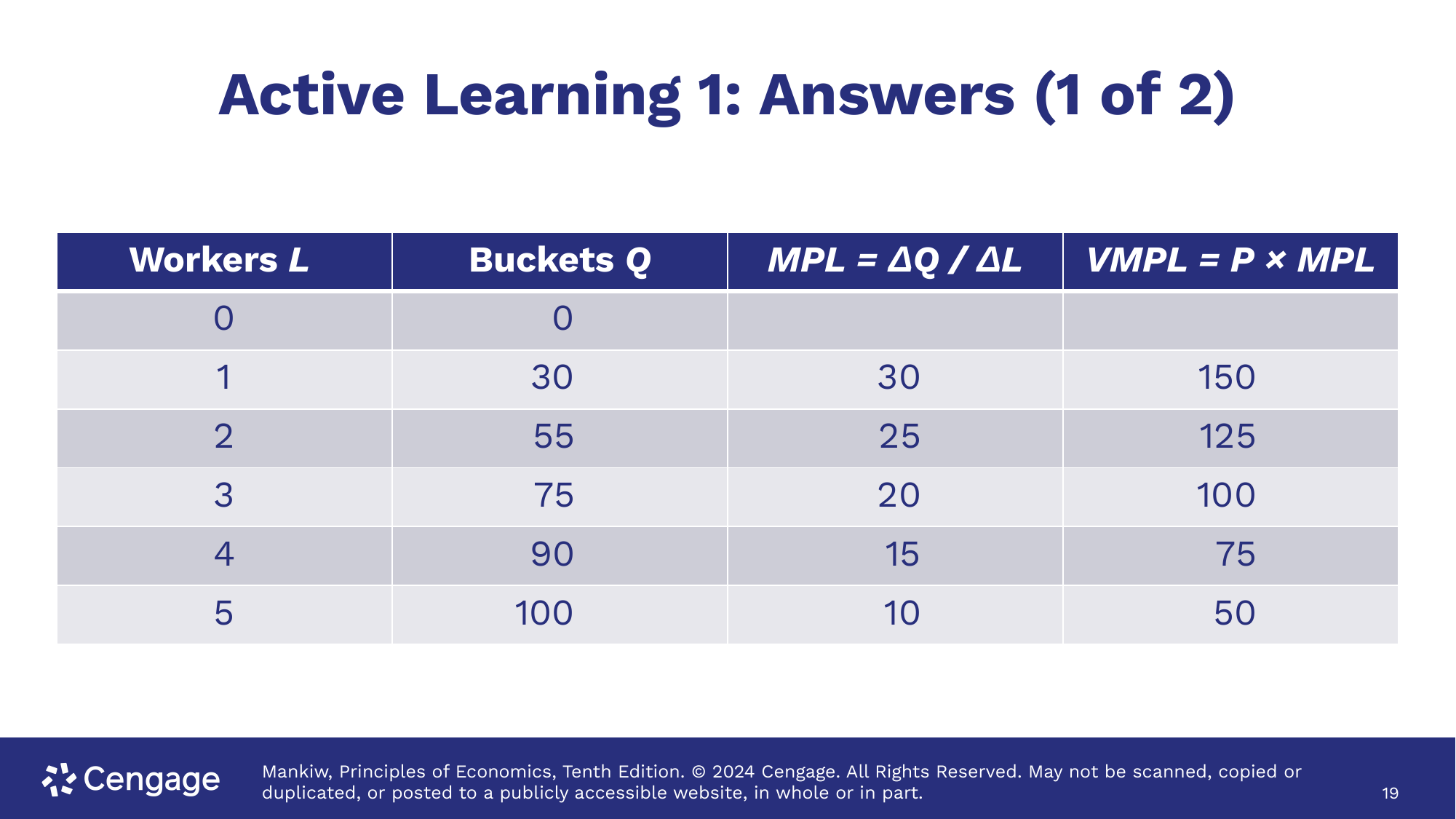

# Active Learning 1: Answers (1 of 2)
| Workers L | Buckets Q | MPL = ΔQ / ΔL | VMPL = P × MPL |
| --- | --- | --- | --- |
| 0 | 0 |  |  |
| 1 | 30 | 30 | 150 |
| 2 | 55 | 25 | 125 |
| 3 | 75 | 20 | 100 |
| 4 | 90 | 15 | 75 |
| 5 | 100 | 10 | 50 |